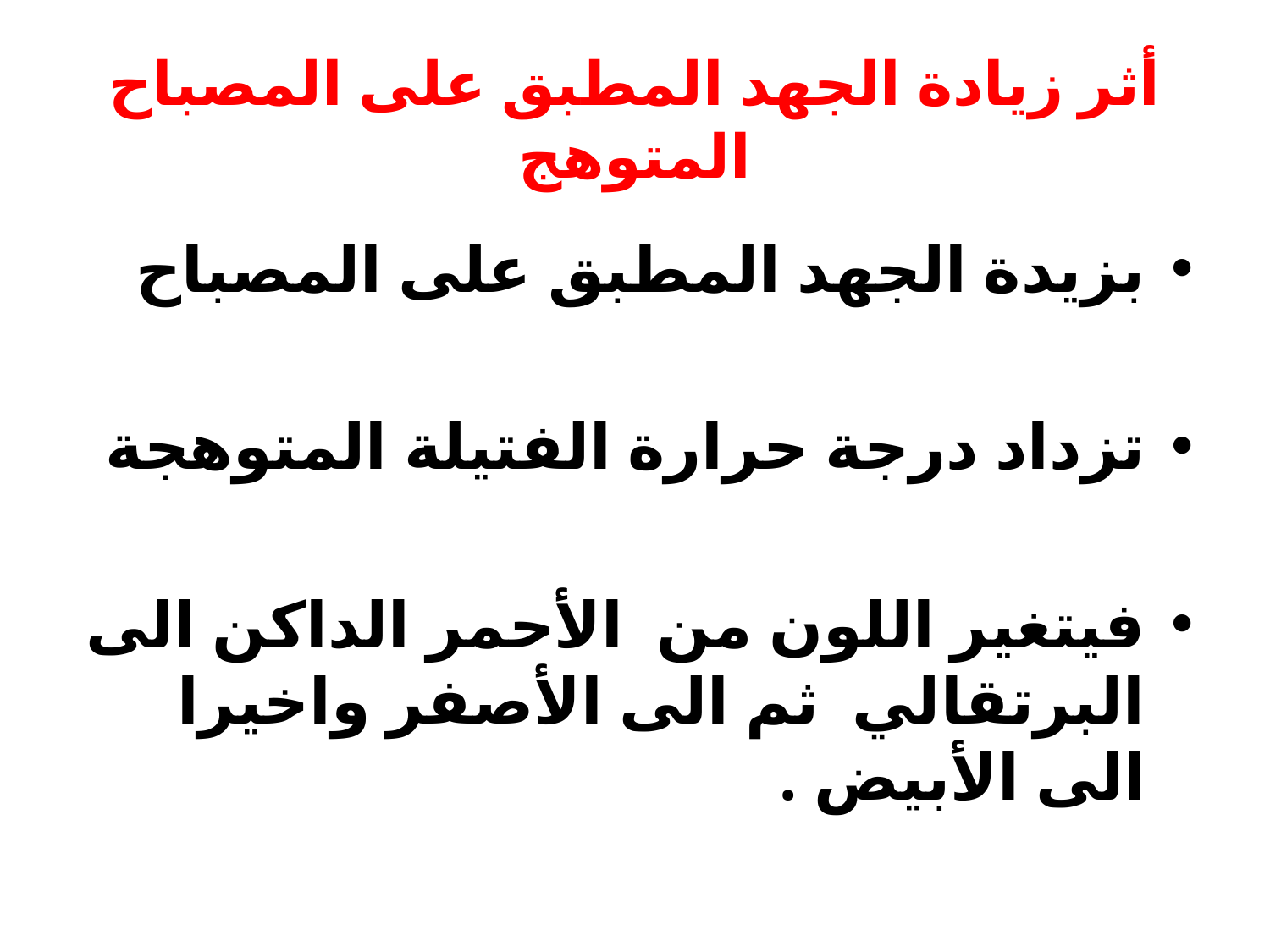

# أثر زيادة الجهد المطبق على المصباح المتوهج
بزيدة الجهد المطبق على المصباح

تزداد درجة حرارة الفتيلة المتوهجة

فيتغير اللون من  الأحمر الداكن الى البرتقالي  ثم الى الأصفر واخيرا الى الأبيض .